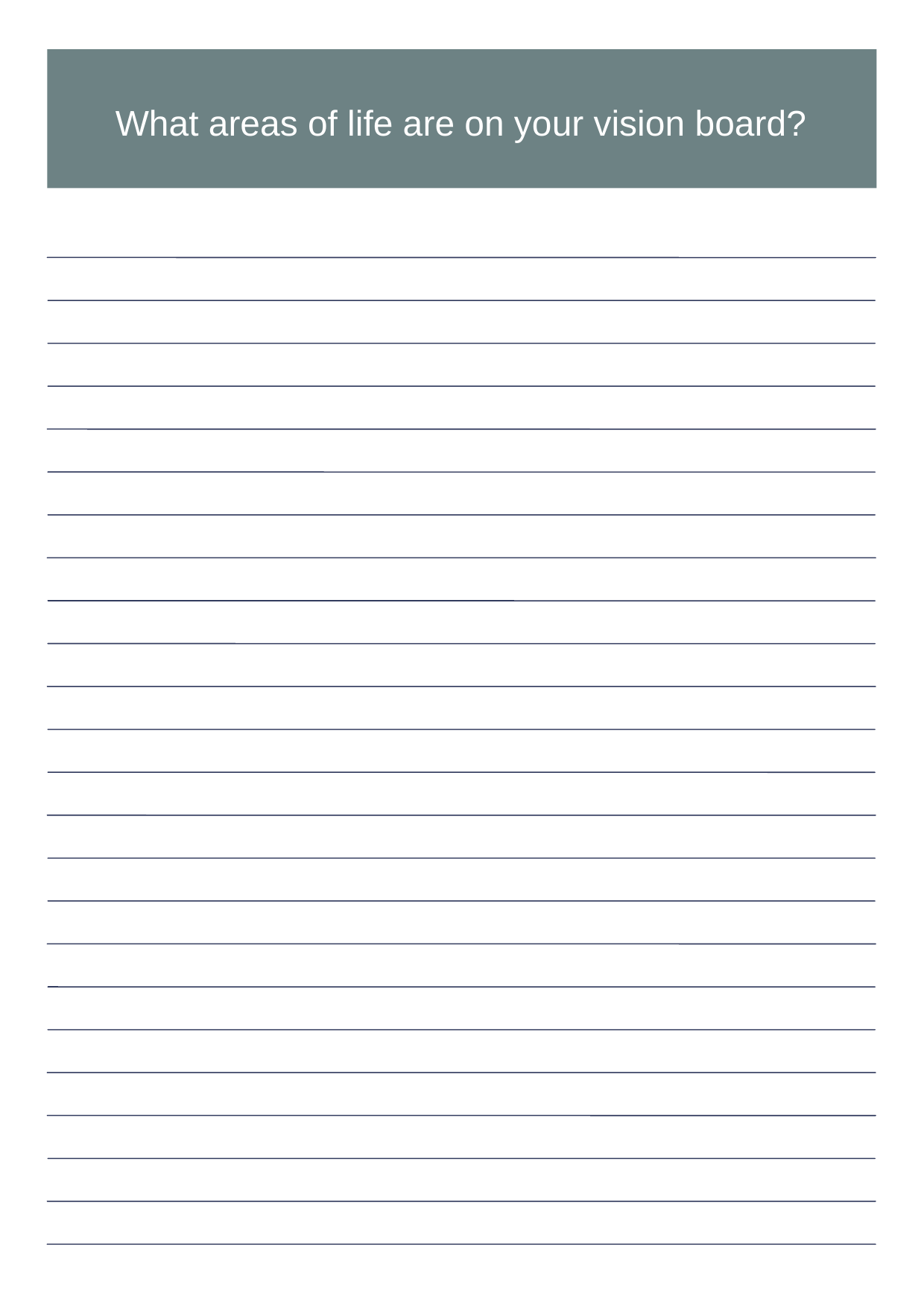

What areas of life are on your vision board?